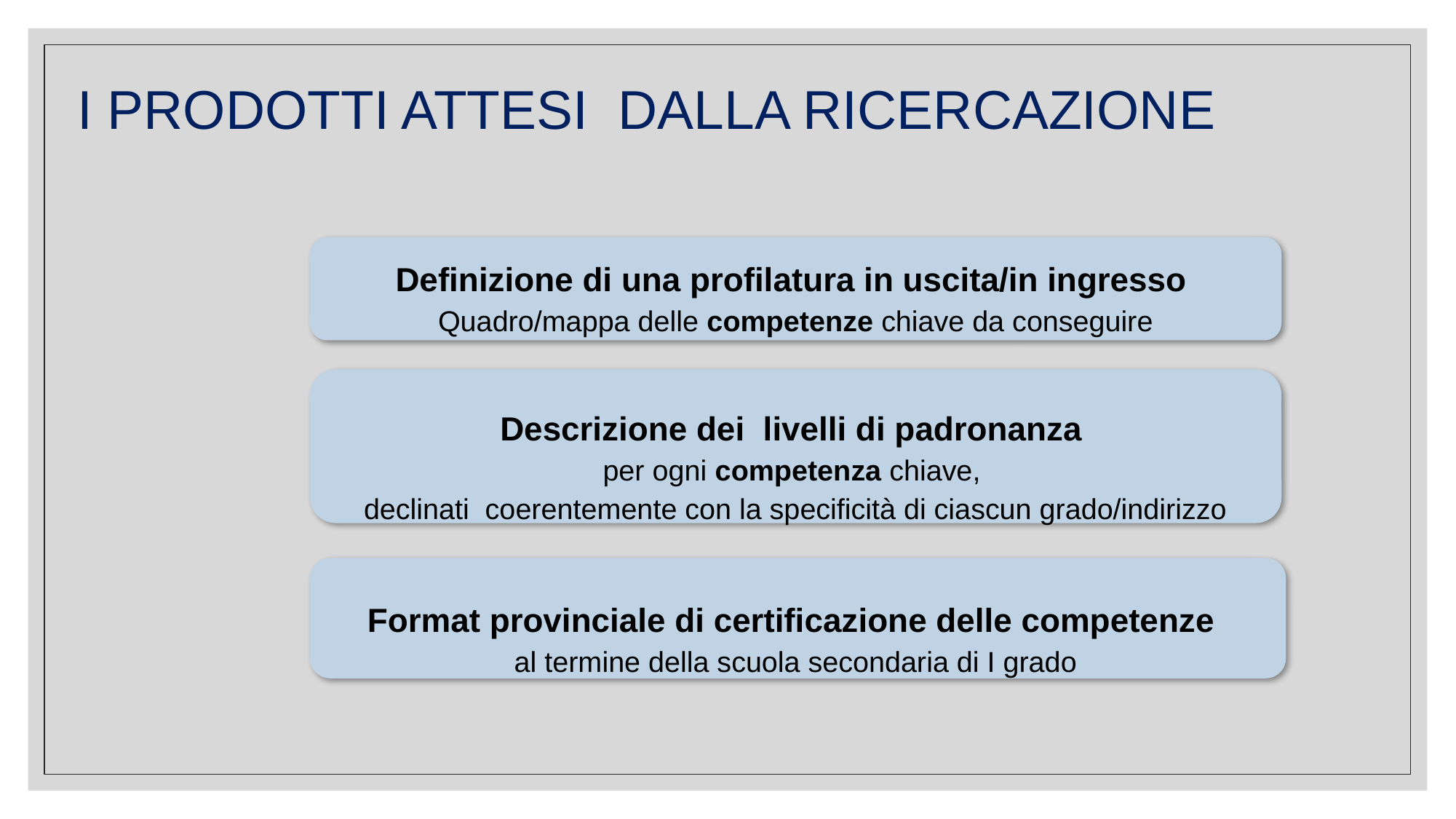

I PRODOTTI ATTESI  DALLA RICERCAZIONE

Definizione di una profilatura in uscita/in ingresso
Quadro/mappa delle competenze chiave da conseguire

Descrizione dei  livelli di padronanza
per ogni competenza chiave,
declinati  coerentemente con la specificità di ciascun grado/indirizzo

Format provinciale di certificazione delle competenze
al termine della scuola secondaria di I grado